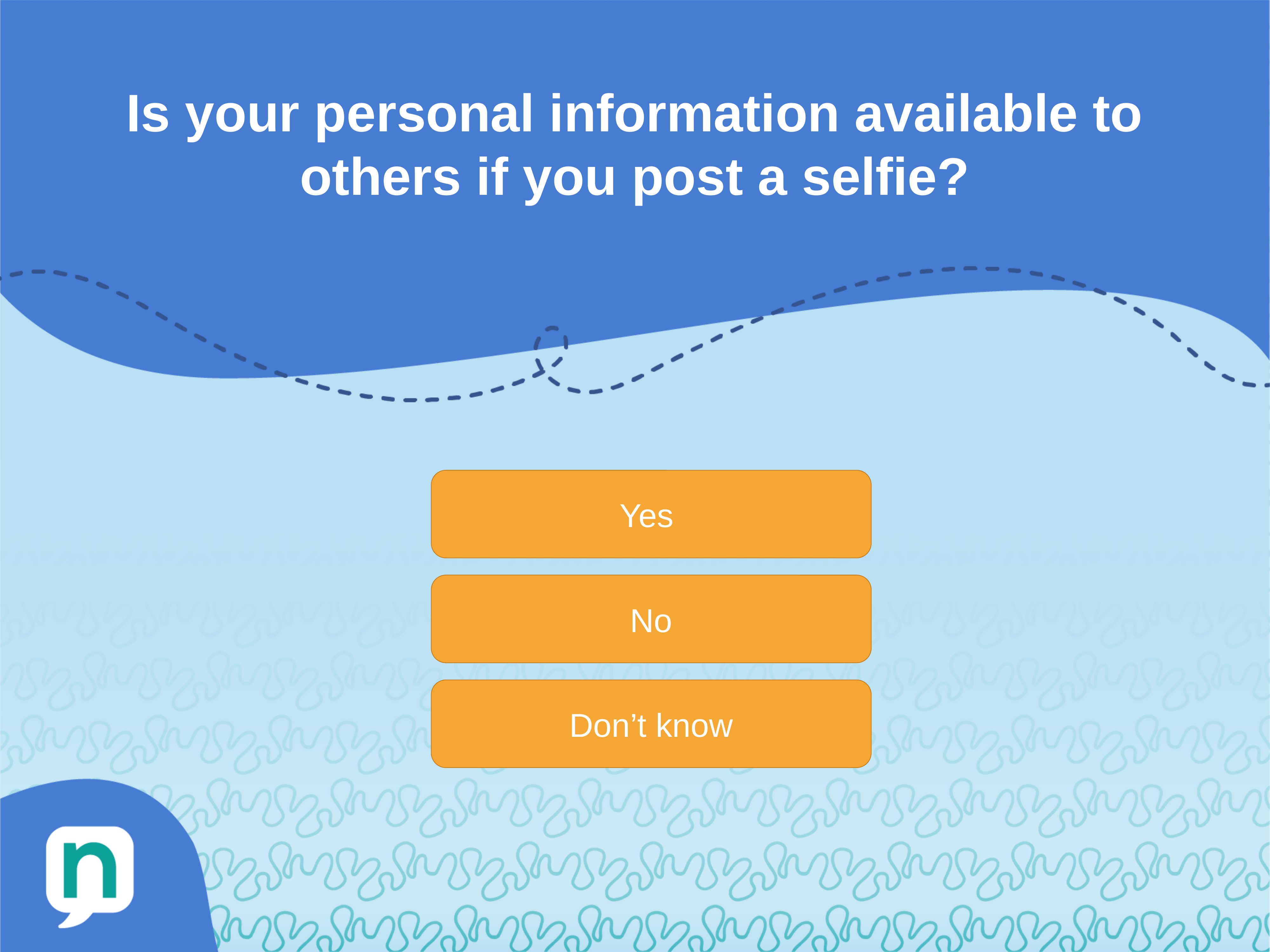

Is your personal information available to others if you post a selfie?
Yes
No
Don’t know